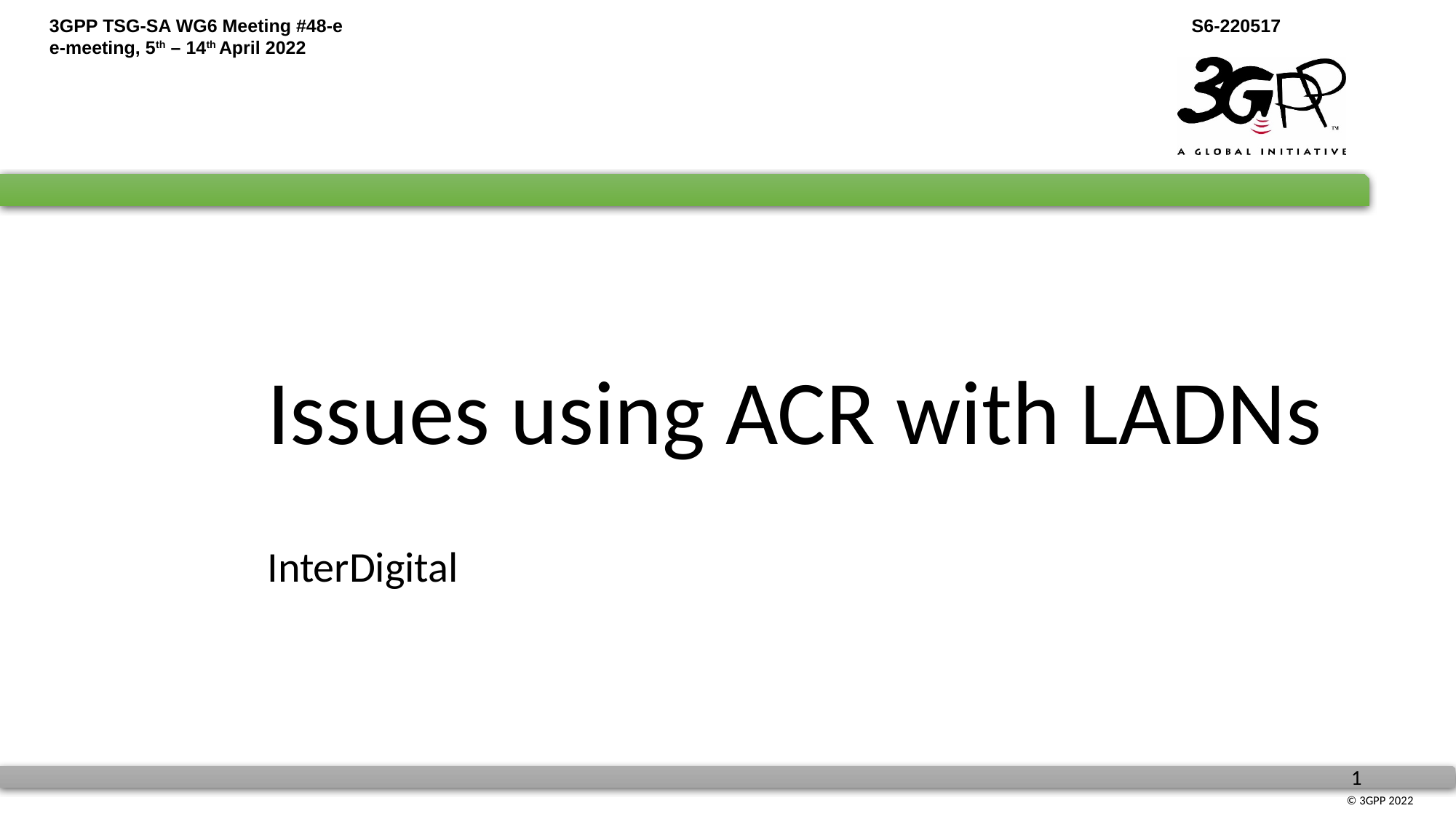

# Issues using ACR with LADNs
InterDigital